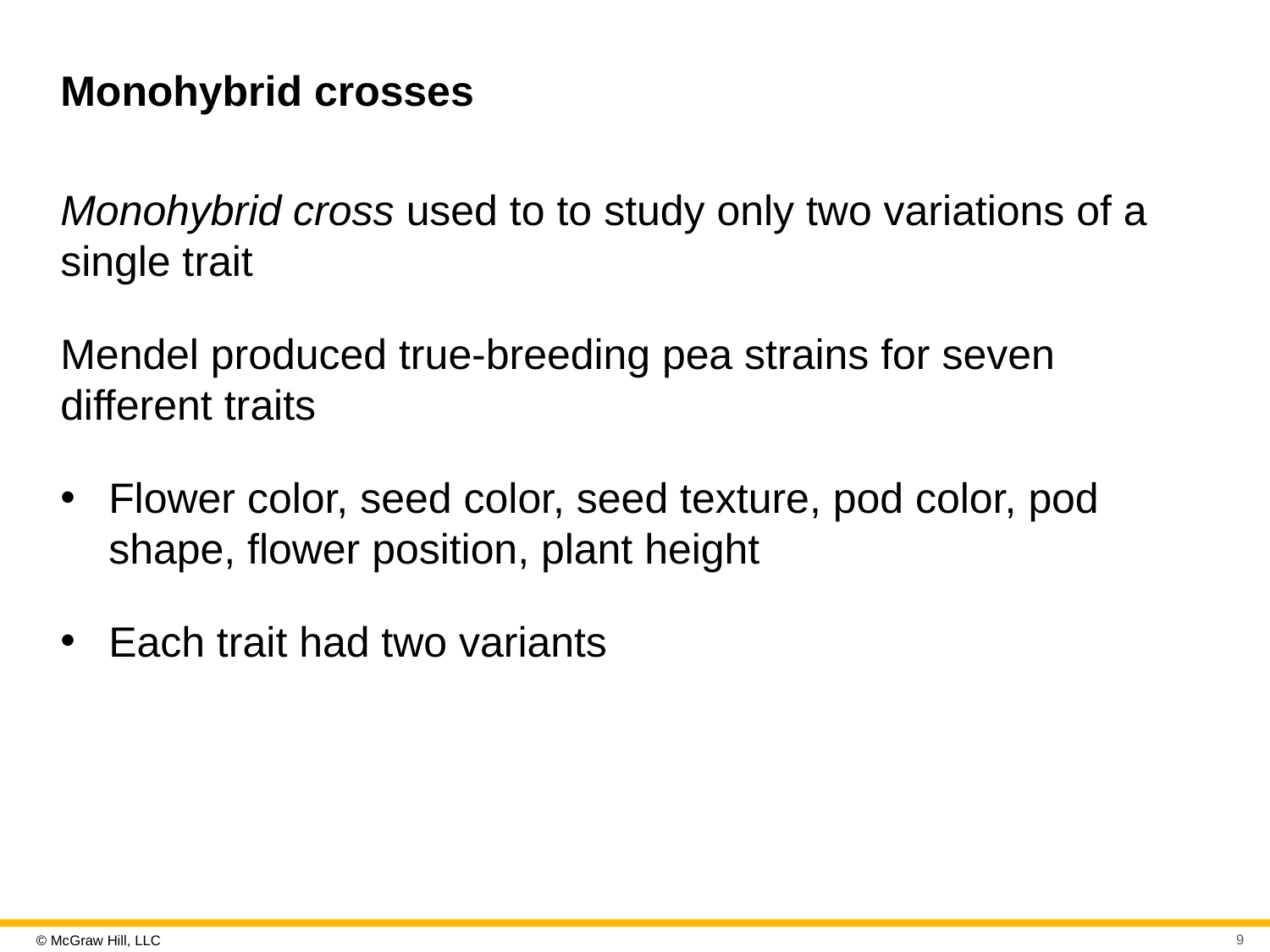

# Monohybrid crosses
Monohybrid cross used to to study only two variations of a single trait
Mendel produced true-breeding pea strains for seven different traits
Flower color, seed color, seed texture, pod color, pod shape, flower position, plant height
Each trait had two variants
9